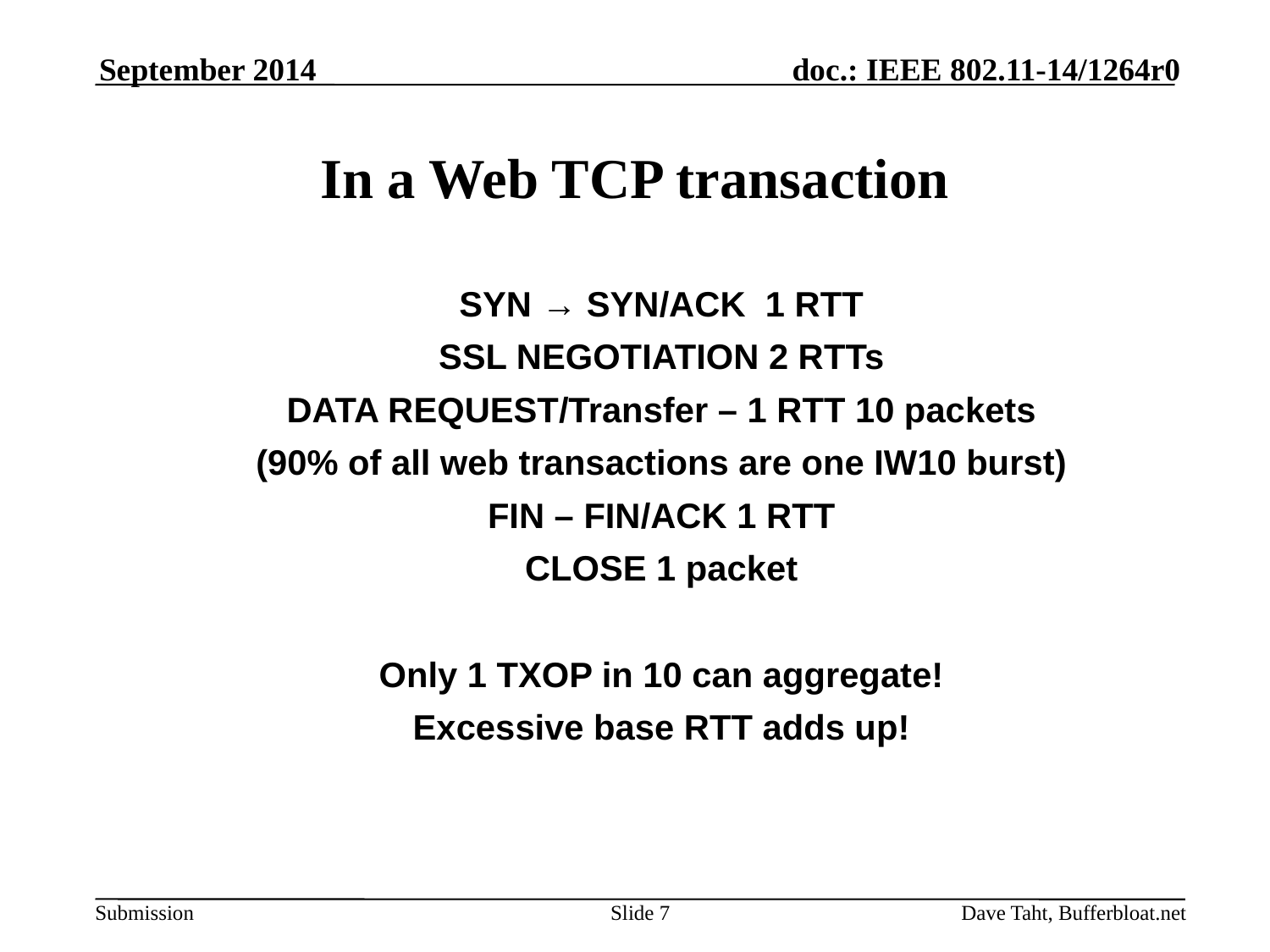

September 2014
# In a Web TCP transaction
SYN → SYN/ACK  1 RTT
SSL NEGOTIATION 2 RTTs
DATA REQUEST/Transfer – 1 RTT 10 packets
(90% of all web transactions are one IW10 burst)
FIN – FIN/ACK 1 RTT
CLOSE 1 packet

Only 1 TXOP in 10 can aggregate!
Excessive base RTT adds up!

Slide 7
Dave Taht, Bufferbloat.net